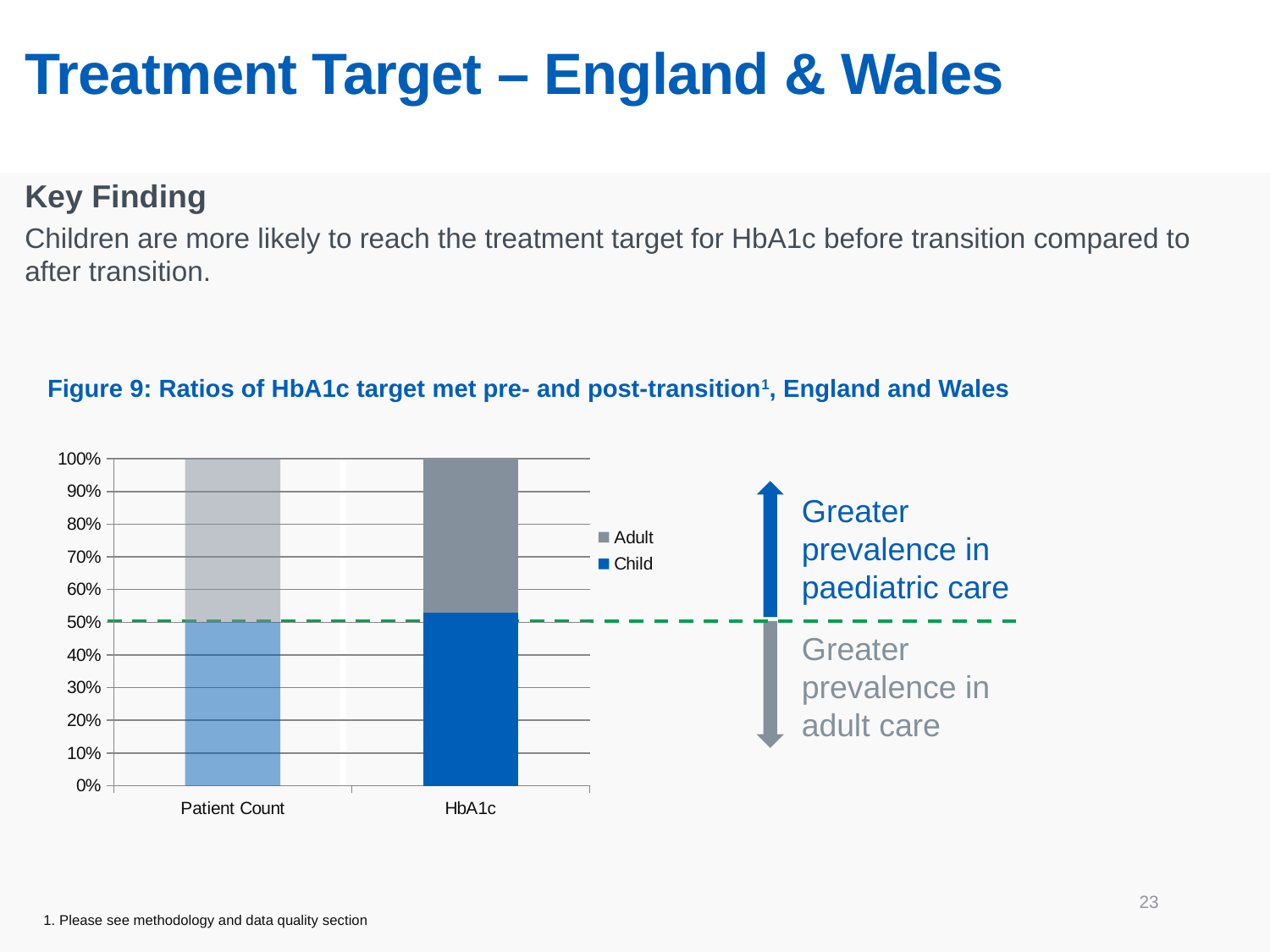

# Treatment Target – England & Wales
Key Finding
Children are more likely to reach the treatment target for HbA1c before transition compared to after transition.

Figure 9: Ratios of HbA1c target met pre- and post-transition1, England and Wales

### Chart

| Category | Child | Adult |
|---|---|---|
| Patient Count | 16730.0 | 16730.0 |
| HbA1c | 0.1515277489087508 | 0.13518534155197162 |

Greater prevalence in paediatric care

Greater prevalence in adult care
23
1. Please see methodology and data quality section